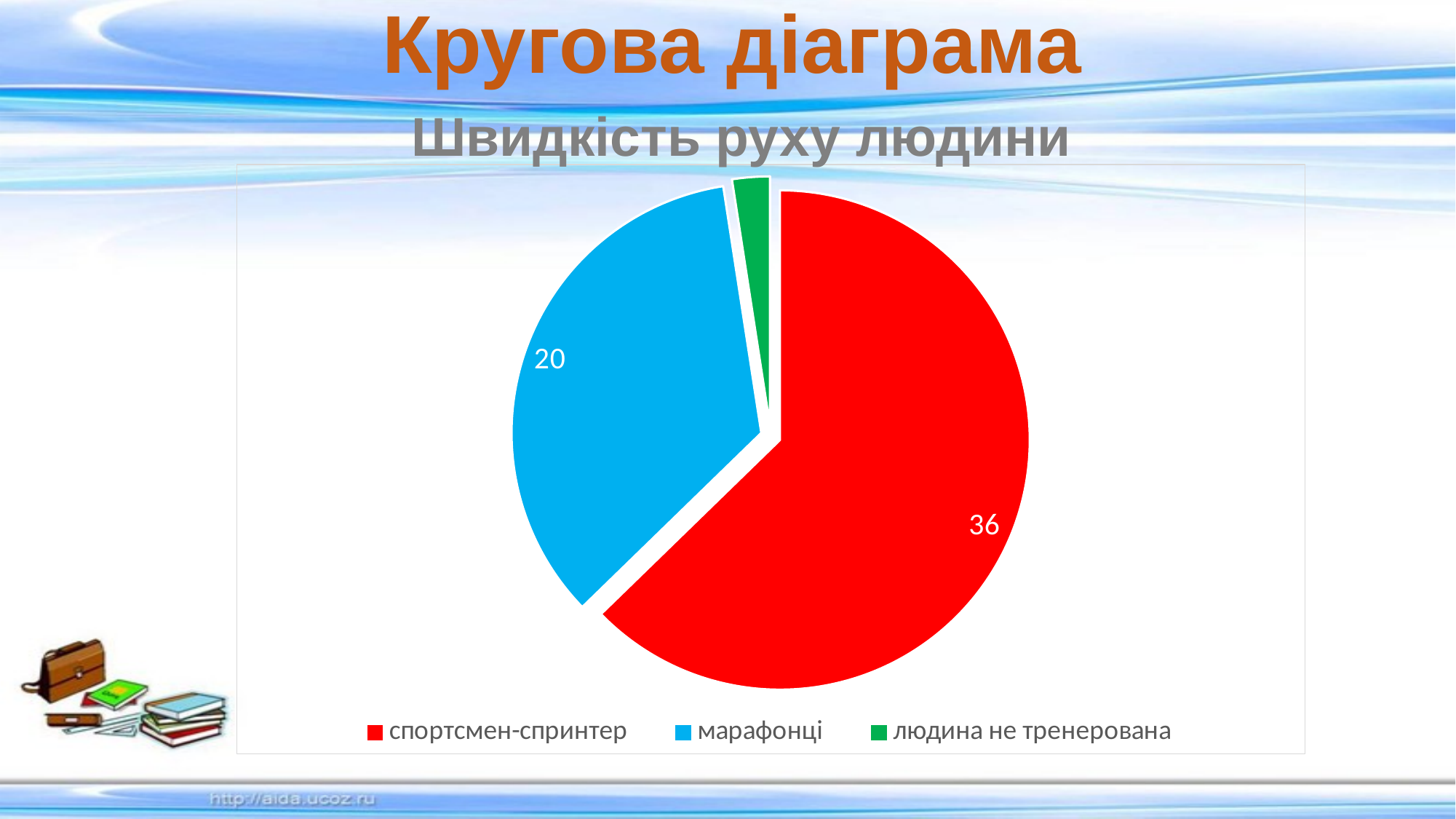

Кругова діаграма
Швидкість руху людини

### Chart

| Category |  |
|---|---|
| спортсмен-спринтер | 36.0 |
| марафонці | 20.0 |
| людина не тренерована | 1.4 |